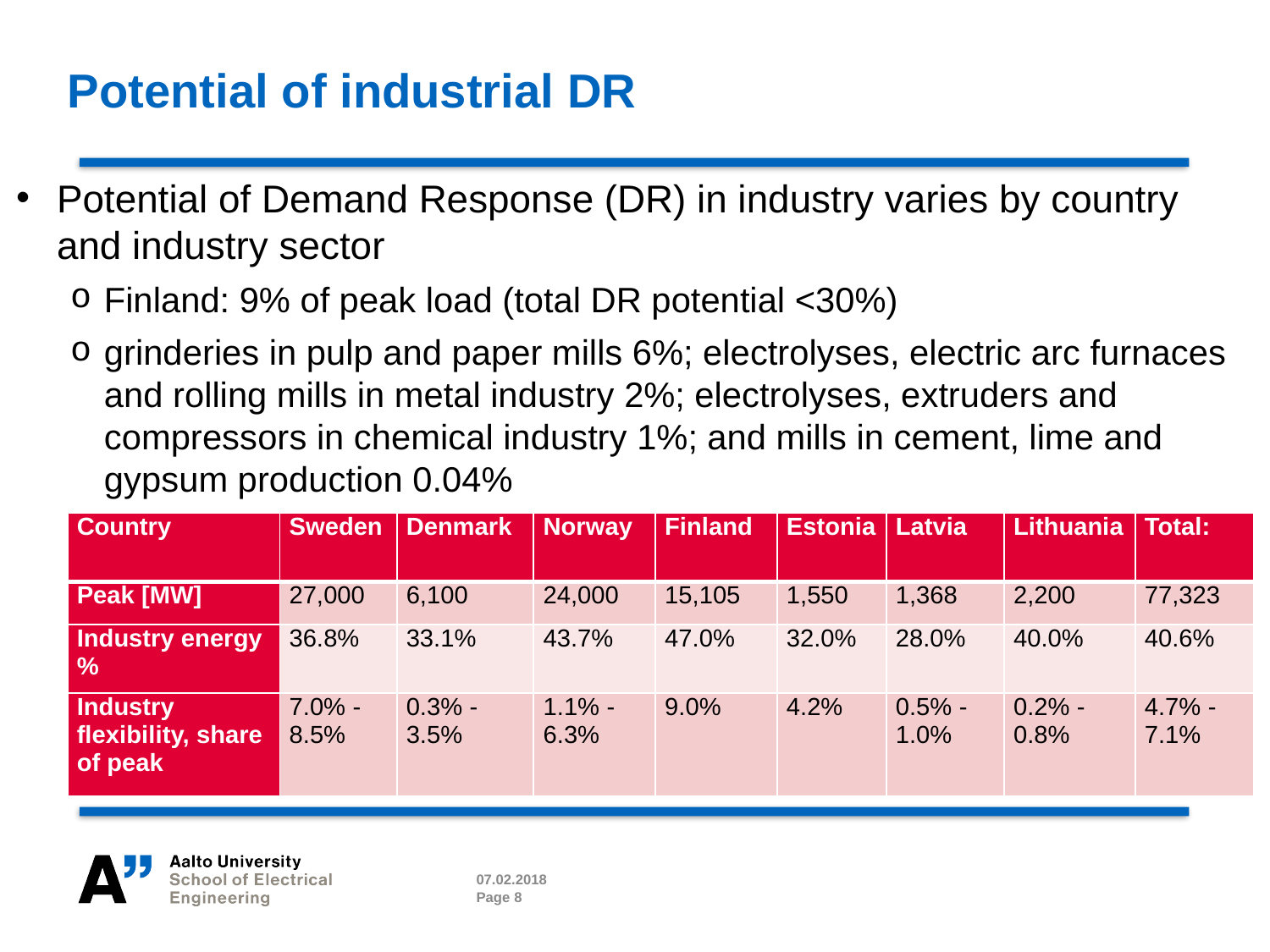

# Potential of industrial DR
Potential of Demand Response (DR) in industry varies by country and industry sector
Finland: 9% of peak load (total DR potential <30%)
grinderies in pulp and paper mills 6%; electrolyses, electric arc furnaces and rolling mills in metal industry 2%; electrolyses, extruders and compressors in chemical industry 1%; and mills in cement, lime and gypsum production 0.04%

| Country | Sweden | Denmark | Norway | Finland | Estonia | Latvia | Lithuania | Total: |
| --- | --- | --- | --- | --- | --- | --- | --- | --- |
| Peak [MW] | 27,000 | 6,100 | 24,000 | 15,105 | 1,550 | 1,368 | 2,200 | 77,323 |
| Industry energy % | 36.8% | 33.1% | 43.7% | 47.0% | 32.0% | 28.0% | 40.0% | 40.6% |
| Industry flexibility, share of peak | 7.0% - 8.5% | 0.3% - 3.5% | 1.1% - 6.3% | 9.0% | 4.2% | 0.5% - 1.0% | 0.2% - 0.8% | 4.7% - 7.1% |

07.02.2018
Page 8